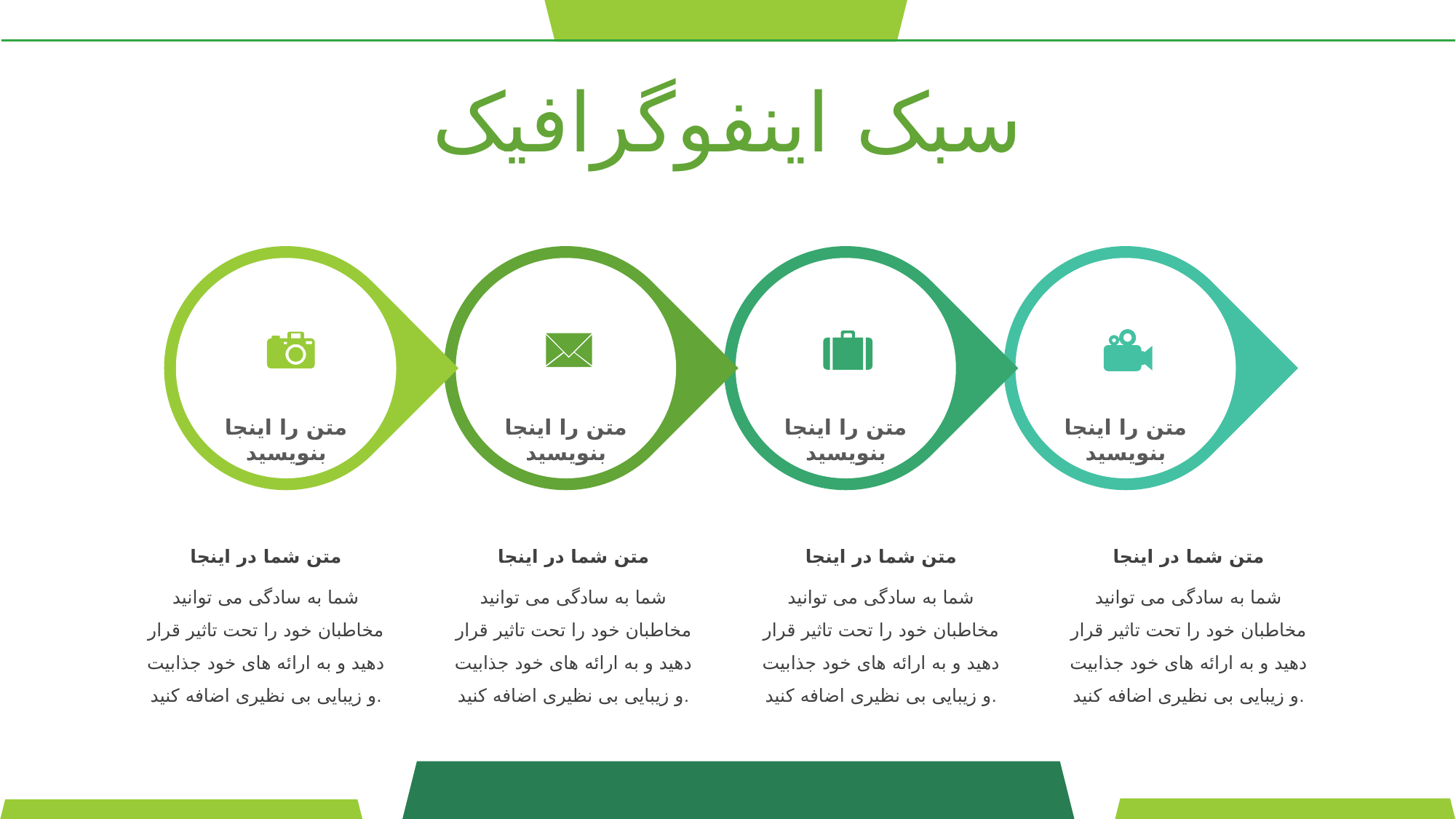

سبک اینفوگرافیک

متن را اینجا بنویسید

متن را اینجا بنویسید

متن را اینجا بنویسید

متن را اینجا بنویسید
متن شما در اینجا
شما به سادگی می توانید مخاطبان خود را تحت تاثیر قرار دهید و به ارائه های خود جذابیت و زیبایی بی نظیری اضافه کنید.
متن شما در اینجا
شما به سادگی می توانید مخاطبان خود را تحت تاثیر قرار دهید و به ارائه های خود جذابیت و زیبایی بی نظیری اضافه کنید.
متن شما در اینجا
شما به سادگی می توانید مخاطبان خود را تحت تاثیر قرار دهید و به ارائه های خود جذابیت و زیبایی بی نظیری اضافه کنید.
متن شما در اینجا
شما به سادگی می توانید مخاطبان خود را تحت تاثیر قرار دهید و به ارائه های خود جذابیت و زیبایی بی نظیری اضافه کنید.